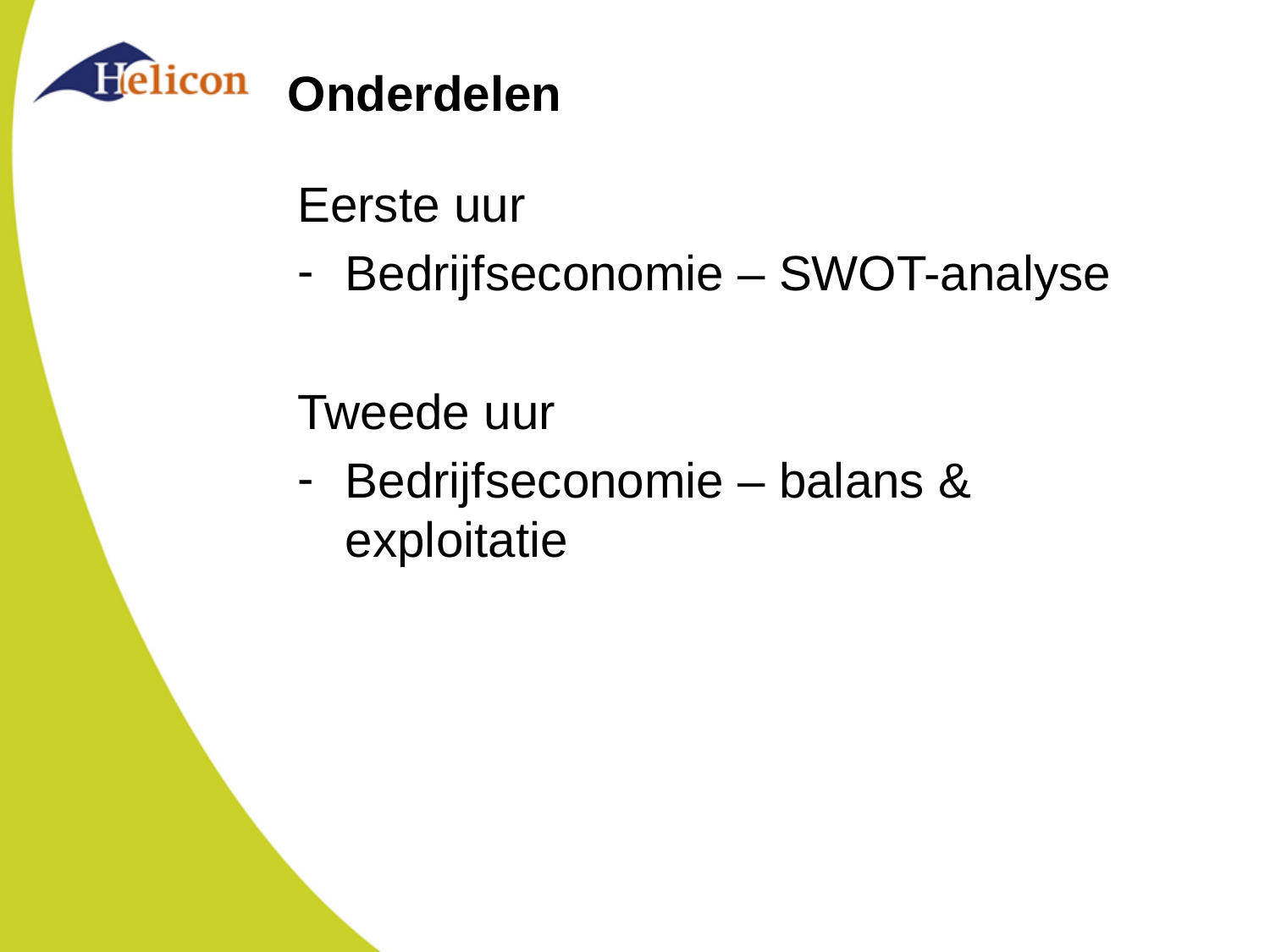

# Onderdelen
Eerste uur
Bedrijfseconomie – SWOT-analyse

Tweede uur
Bedrijfseconomie – balans & exploitatie